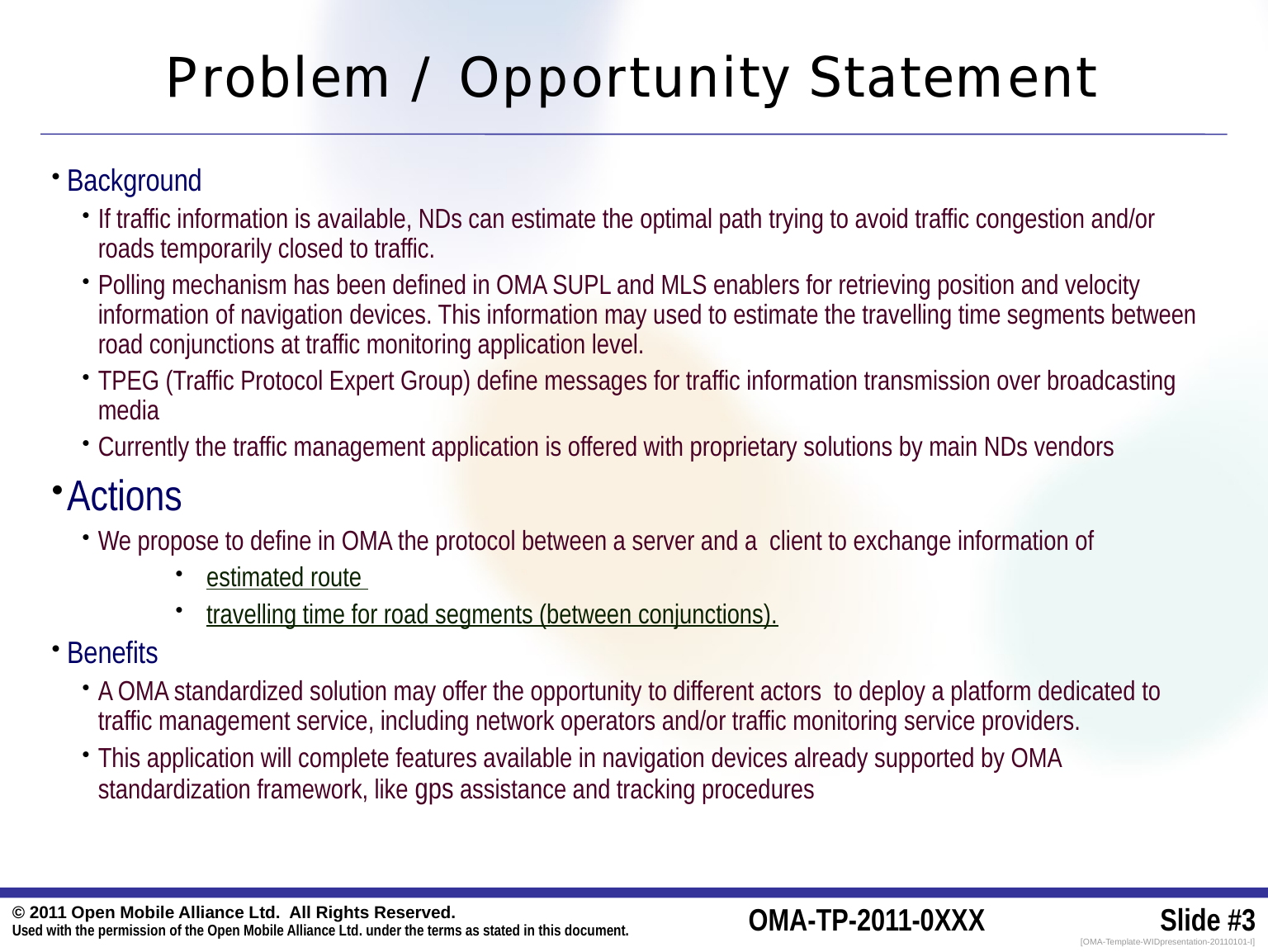

# Problem / Opportunity Statement
Background
If traffic information is available, NDs can estimate the optimal path trying to avoid traffic congestion and/or roads temporarily closed to traffic.
Polling mechanism has been defined in OMA SUPL and MLS enablers for retrieving position and velocity information of navigation devices. This information may used to estimate the travelling time segments between road conjunctions at traffic monitoring application level.
TPEG (Traffic Protocol Expert Group) define messages for traffic information transmission over broadcasting media
Currently the traffic management application is offered with proprietary solutions by main NDs vendors
Actions
We propose to define in OMA the protocol between a server and a  client to exchange information of
estimated route
travelling time for road segments (between conjunctions).
Benefits
A OMA standardized solution may offer the opportunity to different actors  to deploy a platform dedicated to traffic management service, including network operators and/or traffic monitoring service providers.
This application will complete features available in navigation devices already supported by OMA standardization framework, like gps assistance and tracking procedures